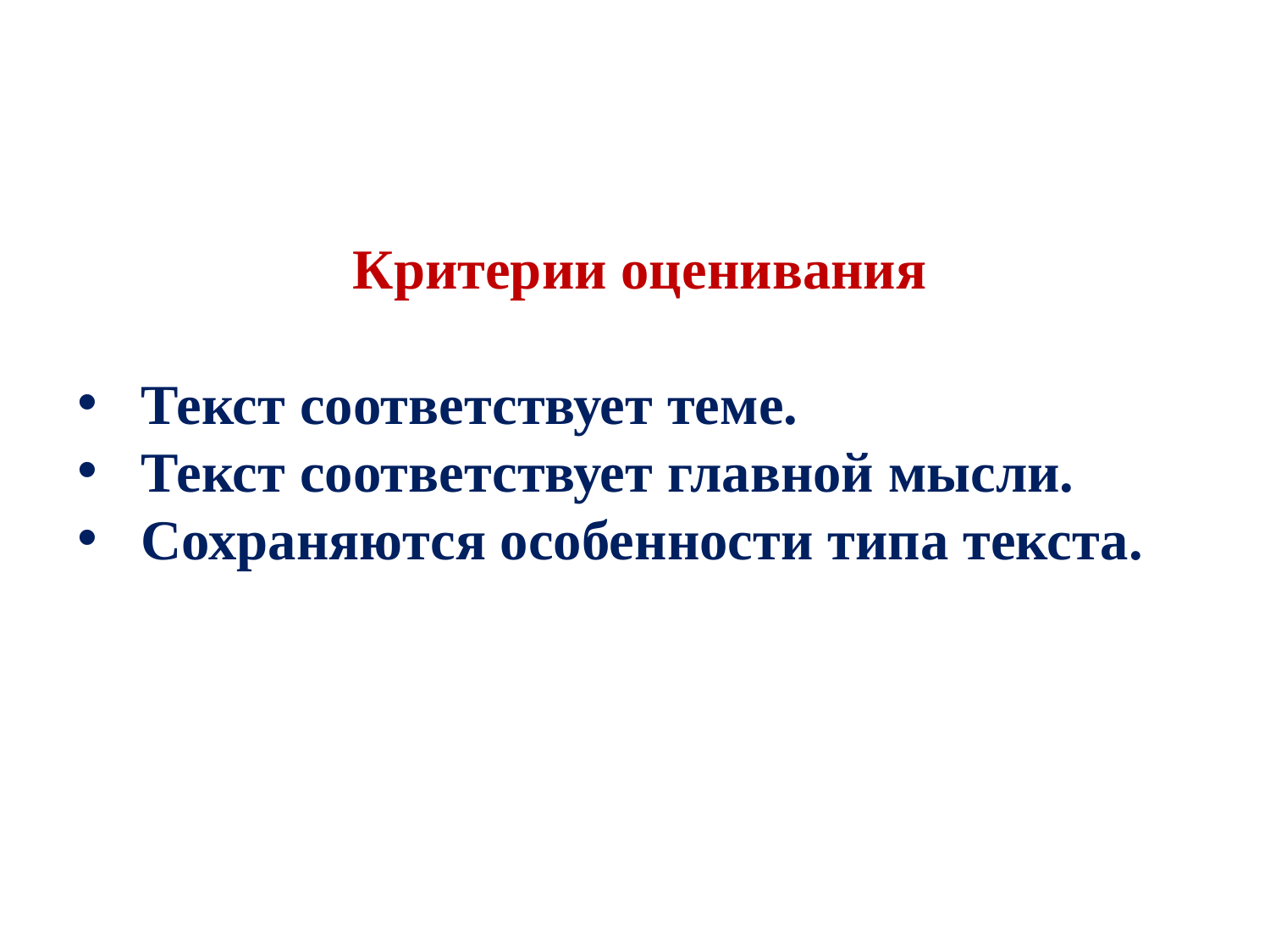

Критерии оценивания

Текст соответствует теме.
Текст соответствует главной мысли.
Сохраняются особенности типа текста.